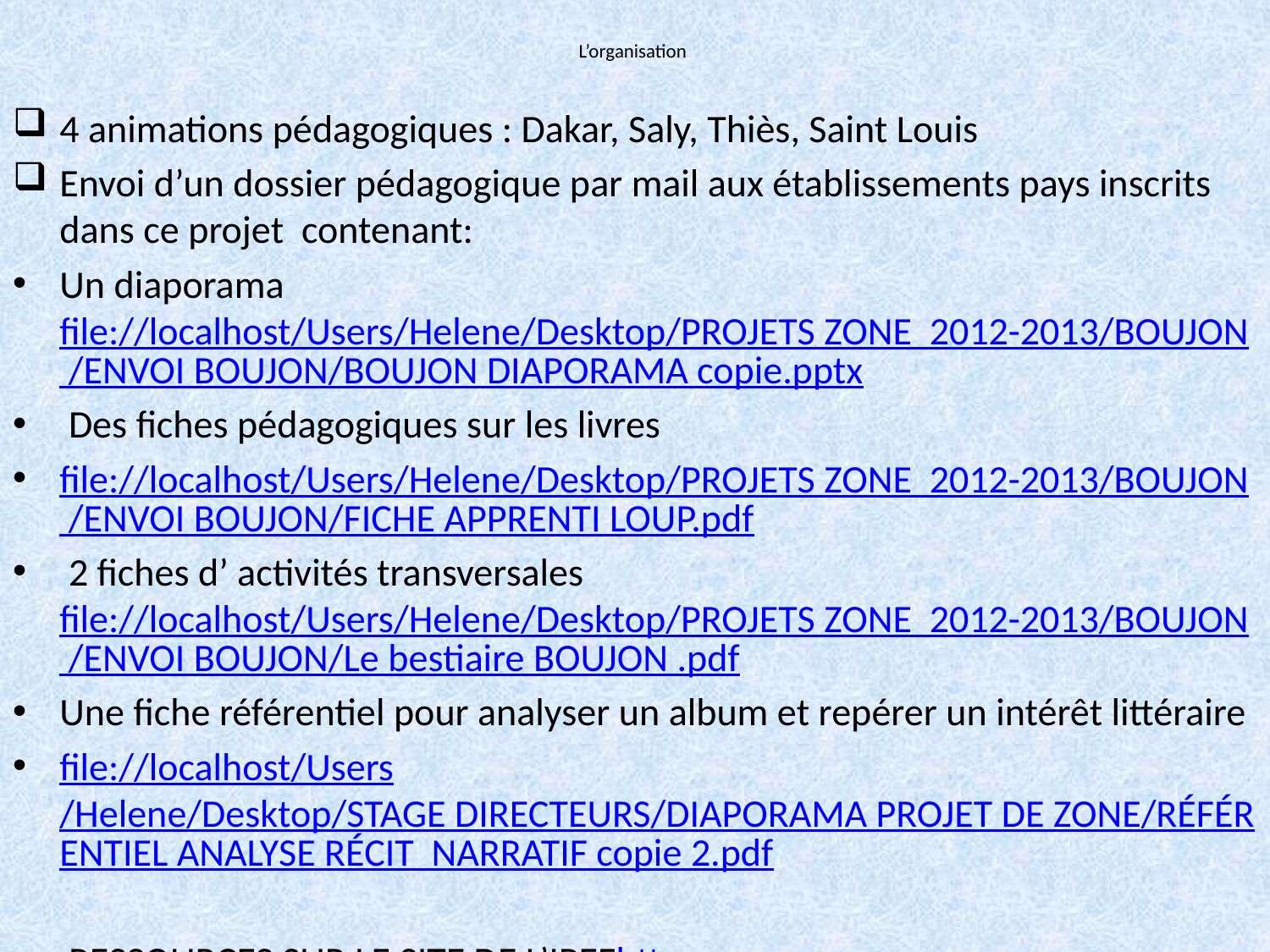

# L’organisation
4 animations pédagogiques : Dakar, Saly, Thiès, Saint Louis
Envoi d’un dossier pédagogique par mail aux établissements pays inscrits dans ce projet  contenant:
Un diaporama file://localhost/Users/Helene/Desktop/PROJETS ZONE  2012-2013/BOUJON /ENVOI BOUJON/BOUJON DIAPORAMA copie.pptx
 Des fiches pédagogiques sur les livres
file://localhost/Users/Helene/Desktop/PROJETS ZONE  2012-2013/BOUJON /ENVOI BOUJON/FICHE APPRENTI LOUP.pdf
 2 fiches d’ activités transversales file://localhost/Users/Helene/Desktop/PROJETS ZONE  2012-2013/BOUJON /ENVOI BOUJON/Le bestiaire BOUJON .pdf
Une fiche référentiel pour analyser un album et repérer un intérêt littéraire
file://localhost/Users/Helene/Desktop/STAGE DIRECTEURS/DIAPORAMA PROJET DE ZONE/RÉFÉRENTIEL ANALYSE RÉCIT  NARRATIF copie 2.pdf

 RESSOURCES SUR LE SITE DE L’IPEFhttp://www.ipefdakar.org/spip.php?article360